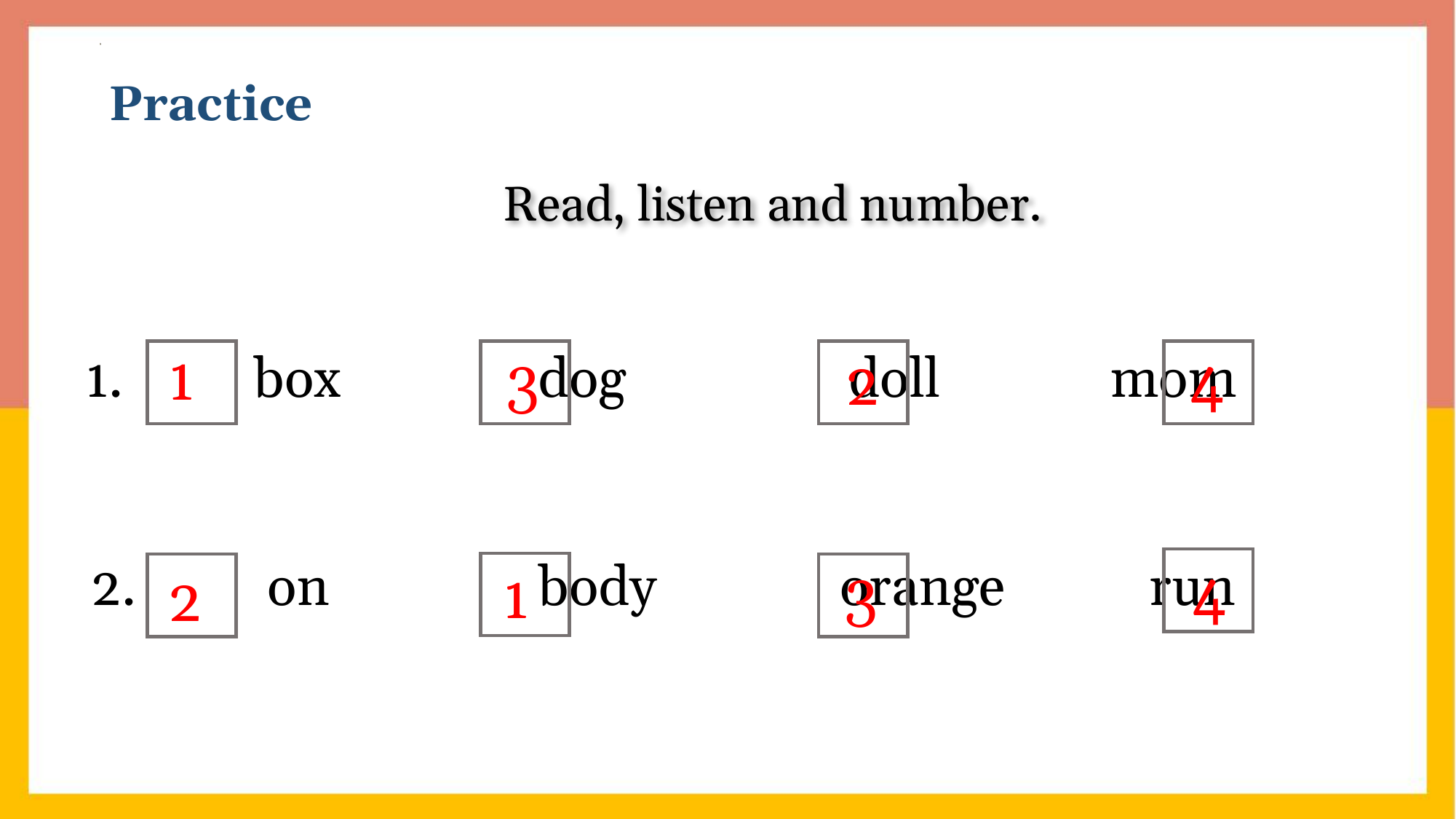

Practice
Read, listen and number.

1
3
4
1.          box               dog                 doll             mom
2

2.          on                body              orange           run

4
3
1

2